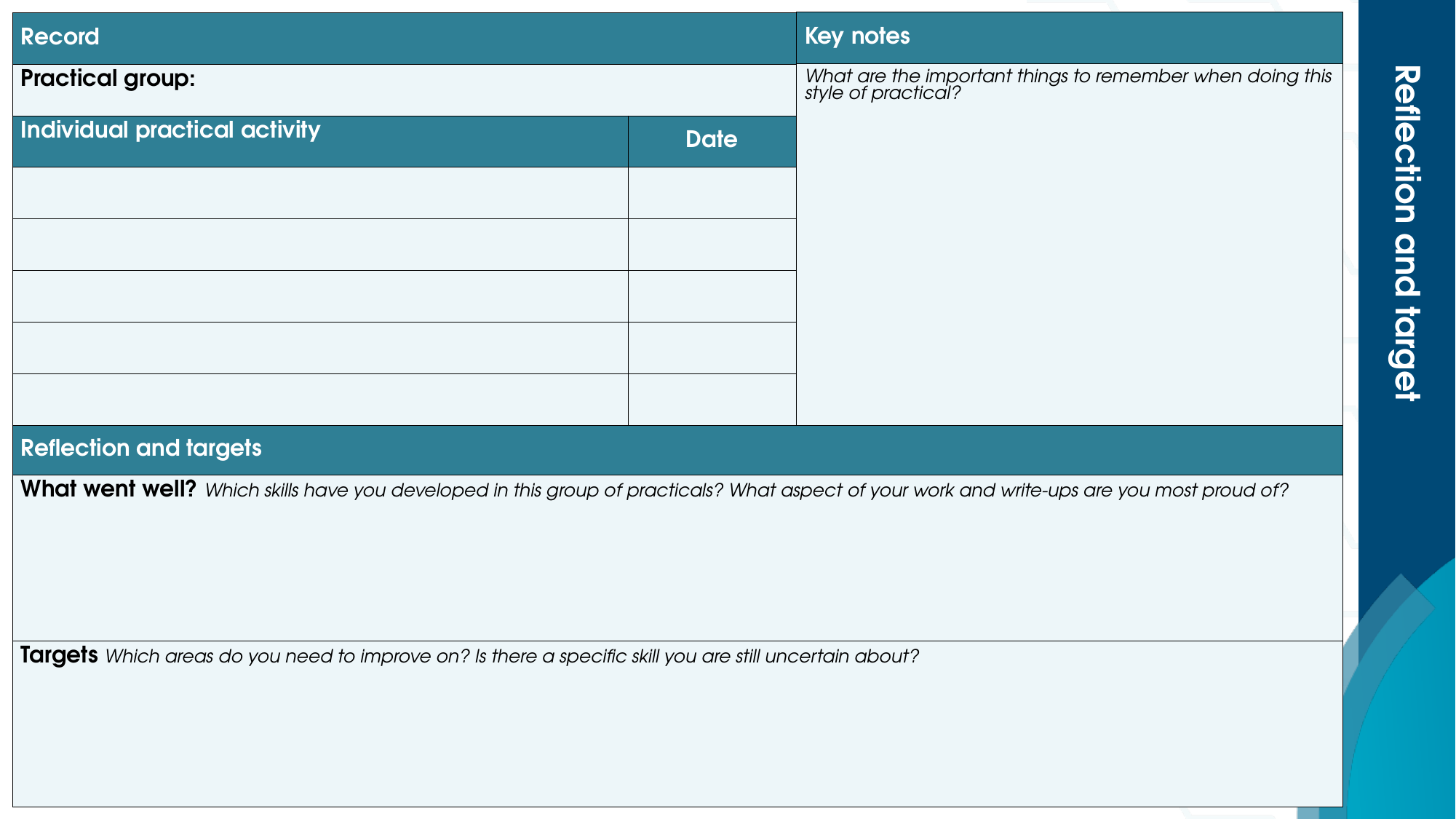

| Key notes |
| --- |
| What are the important things to remember when doing this style of practical? |
| Record | Centred heading |
| --- | --- |
| Practical group: |  |
| Individual practical activity | Date |
|  |  |
|  |  |
|  |  |
|  |  |
|  |  |
Reflection and target
| Reflection and targets |
| --- |
| What went well? Which skills have you developed in this group of practicals? What aspect of your work and write-ups are you most proud of? |
| Targets Which areas do you need to improve on? Is there a specific skill you are still uncertain about? |